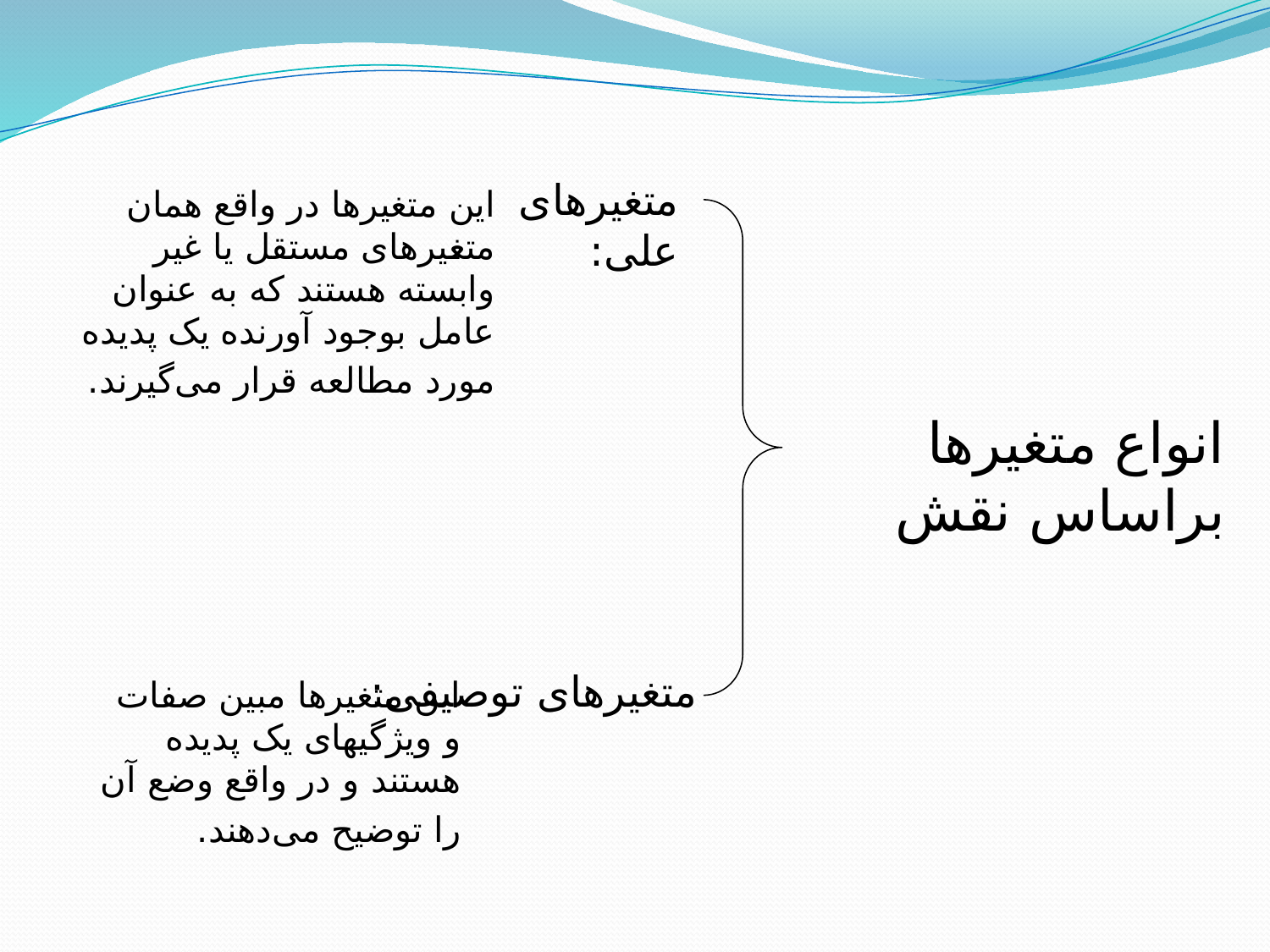

متغیرهای علی:
این متغیرها در واقع همان متغیرهای مستقل یا غیر وابسته هستند که به عنوان عامل بوجود آورنده یک پدیده مورد مطالعه قرار می‌گیرند.

انواع متغیرها براساس نقش
متغیرهای توصیفی:
این متغیرها مبین صفات و ویژگیهای یک پدیده هستند و در واقع وضع آن را توضیح می‌دهند.